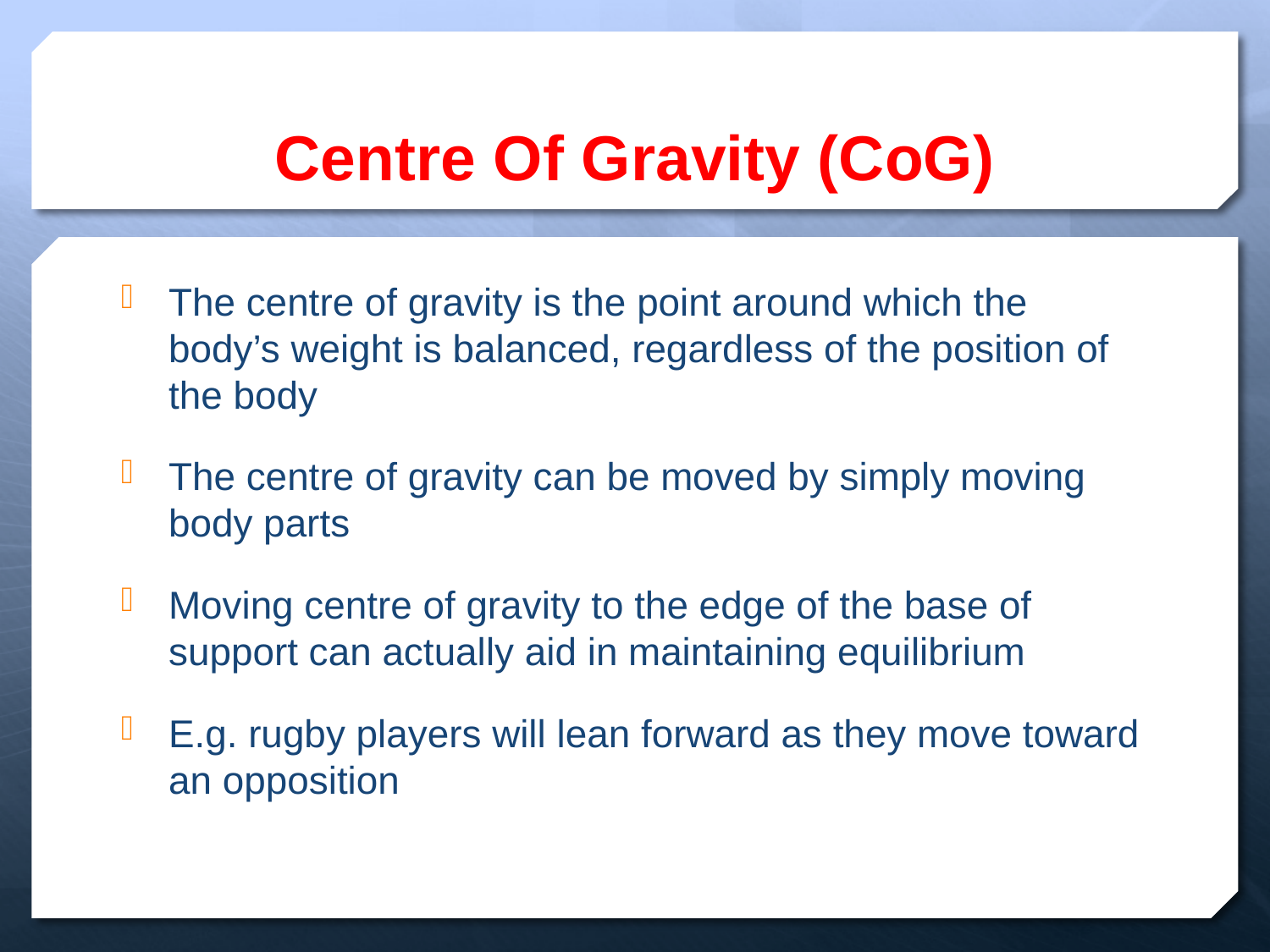

# Centre Of Gravity (CoG)
The centre of gravity is the point around which the body’s weight is balanced, regardless of the position of the body
The centre of gravity can be moved by simply moving body parts
Moving centre of gravity to the edge of the base of support can actually aid in maintaining equilibrium
E.g. rugby players will lean forward as they move toward an opposition